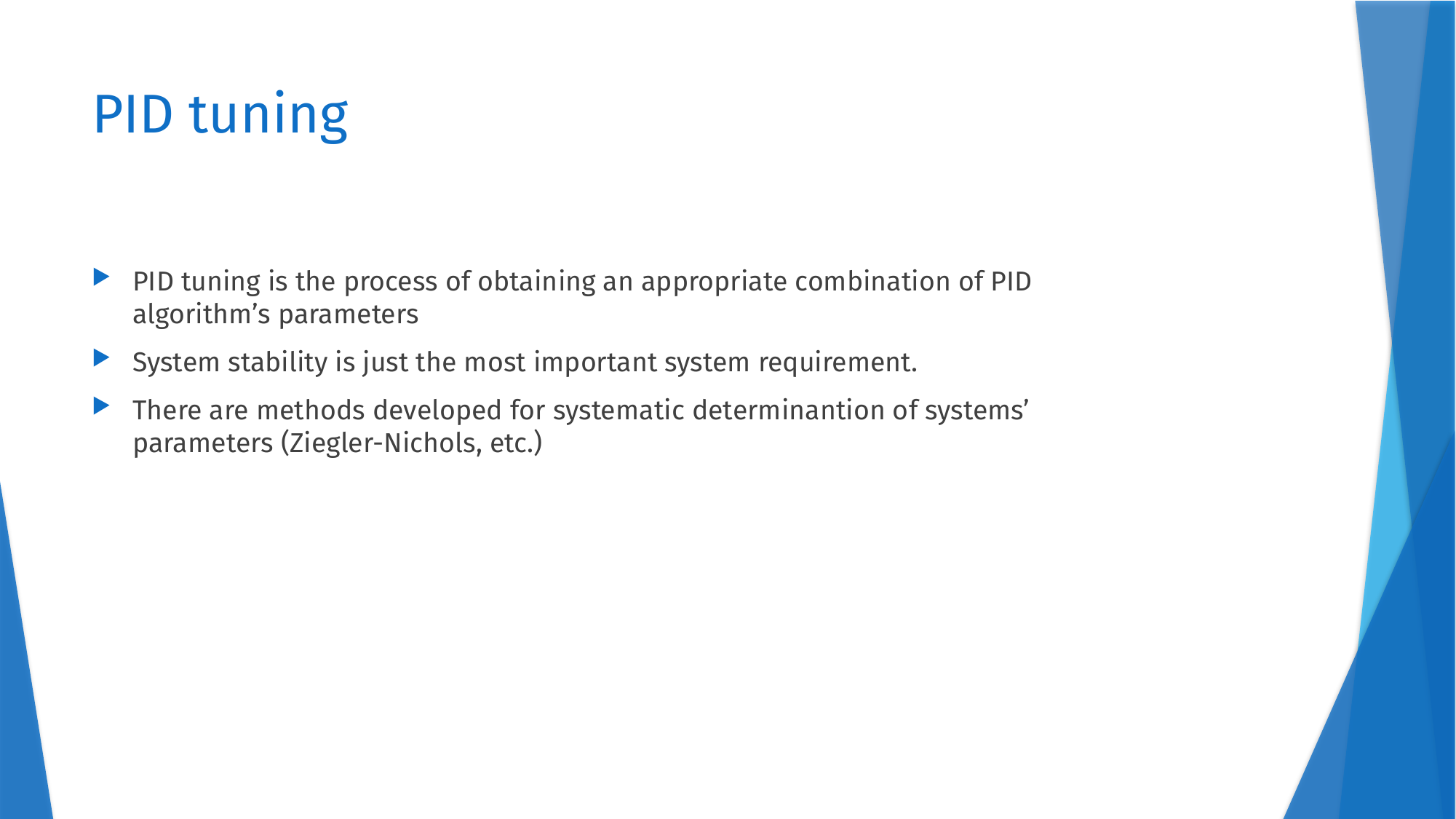

# PID tuning
PID tuning is the process of obtaining an appropriate combination of PID algorithm’s parameters
System stability is just the most important system requirement.
There are methods developed for systematic determinantion of systems’ parameters (Ziegler-Nichols, etc.)